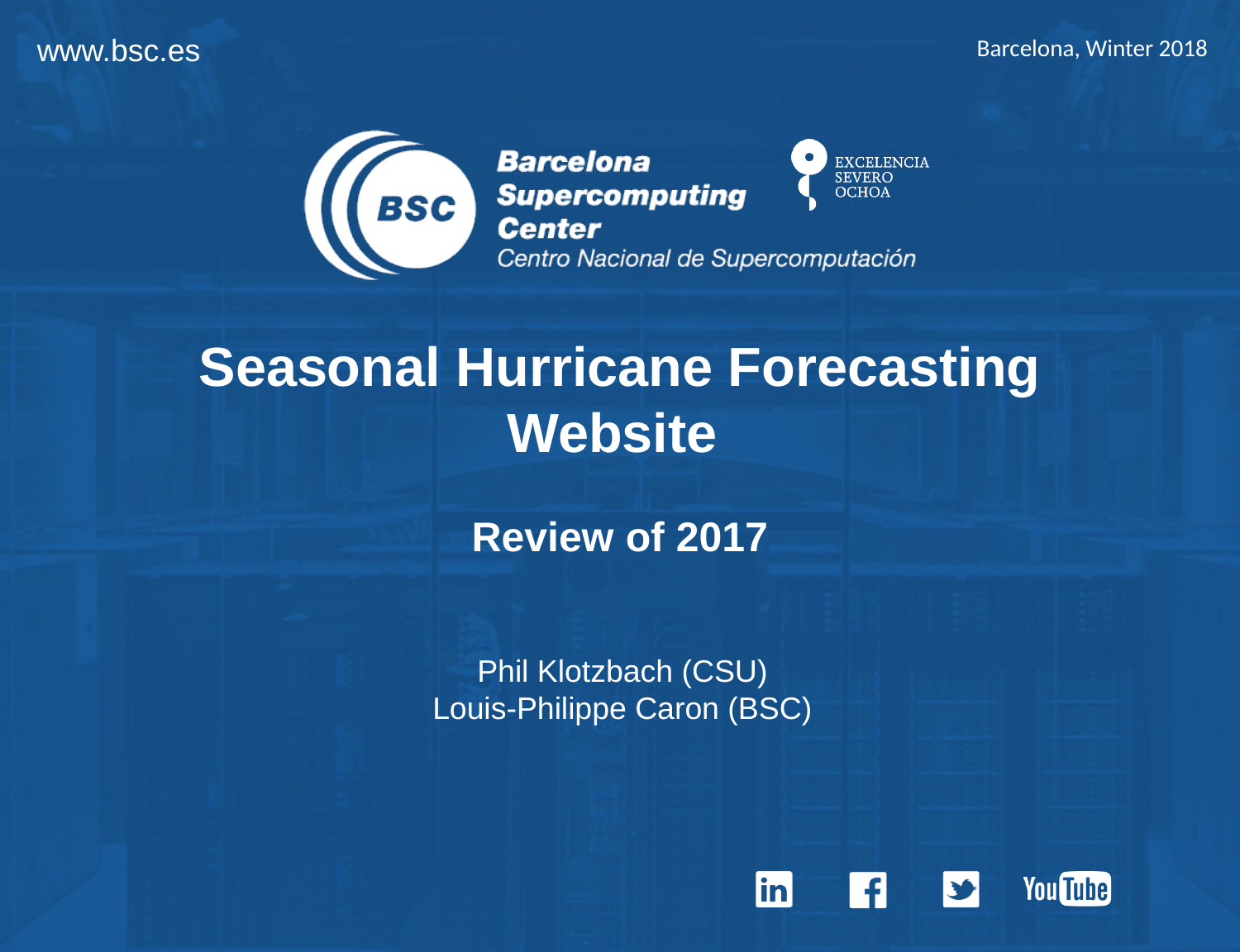

Barcelona, Winter 2018
Seasonal Hurricane Forecasting Website
Review of 2017
Phil Klotzbach (CSU)
Louis-Philippe Caron (BSC)